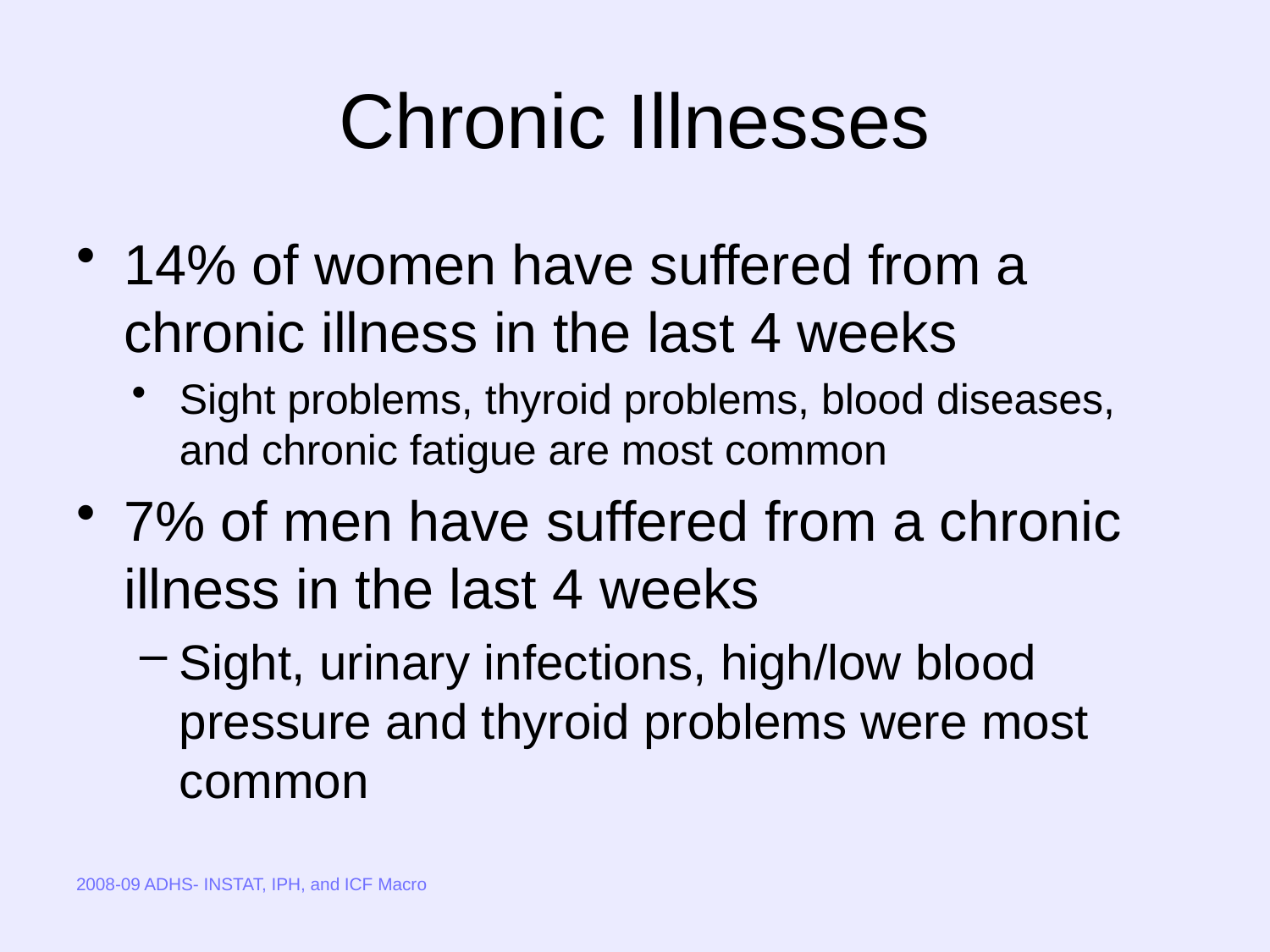

# Chronic Illnesses
14% of women have suffered from a chronic illness in the last 4 weeks
Sight problems, thyroid problems, blood diseases, and chronic fatigue are most common
7% of men have suffered from a chronic illness in the last 4 weeks
Sight, urinary infections, high/low blood pressure and thyroid problems were most common

2008-09 ADHS- INSTAT, IPH, and ICF Macro